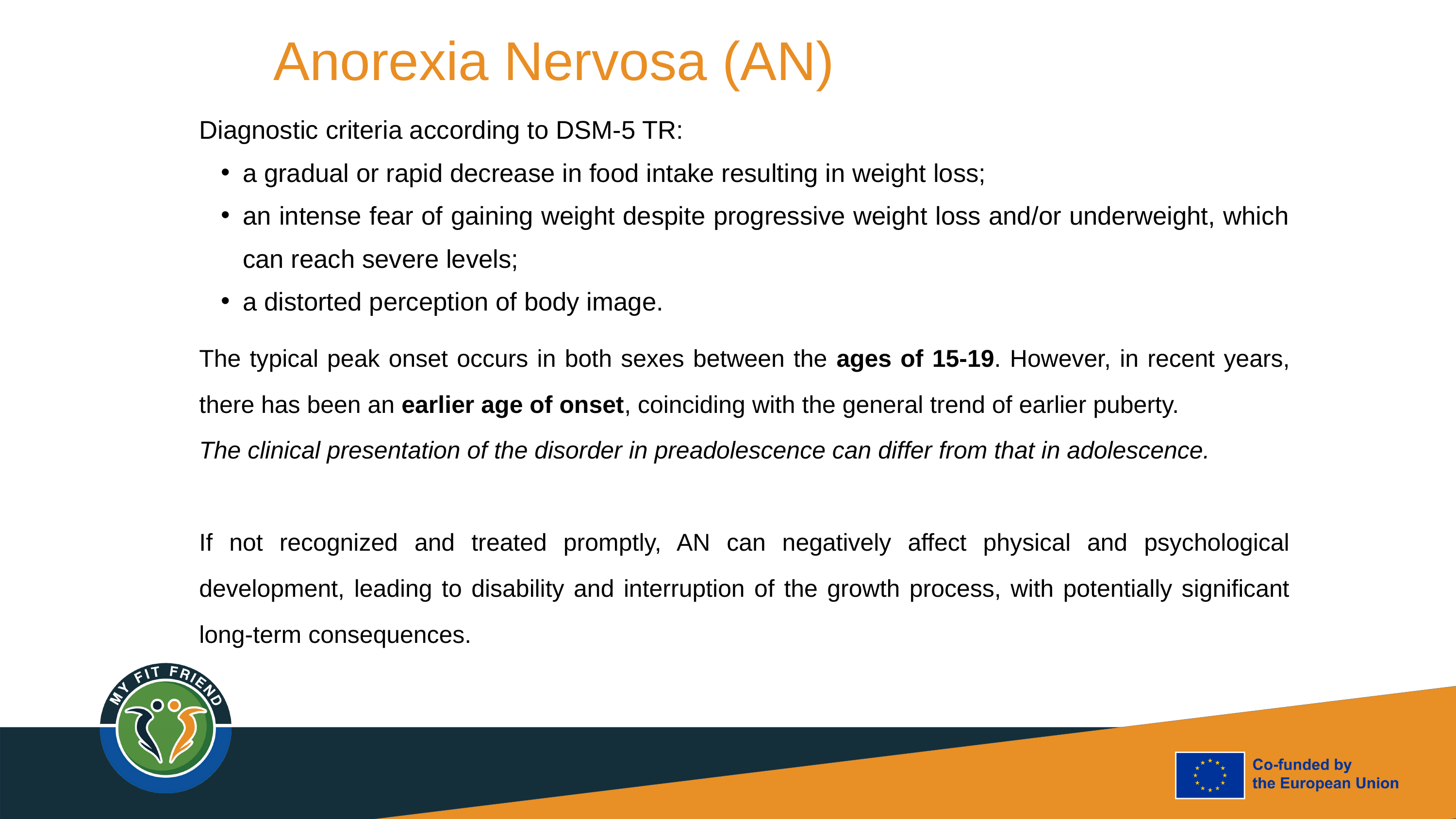

Anorexia Nervosa (AN)
Diagnostic criteria according to DSM-5 TR:
a gradual or rapid decrease in food intake resulting in weight loss;
an intense fear of gaining weight despite progressive weight loss and/or underweight, which can reach severe levels;
a distorted perception of body image.
The typical peak onset occurs in both sexes between the ages of 15-19. However, in recent years, there has been an earlier age of onset, coinciding with the general trend of earlier puberty.
The clinical presentation of the disorder in preadolescence can differ from that in adolescence.

If not recognized and treated promptly, AN can negatively affect physical and psychological development, leading to disability and interruption of the growth process, with potentially significant long-term consequences.